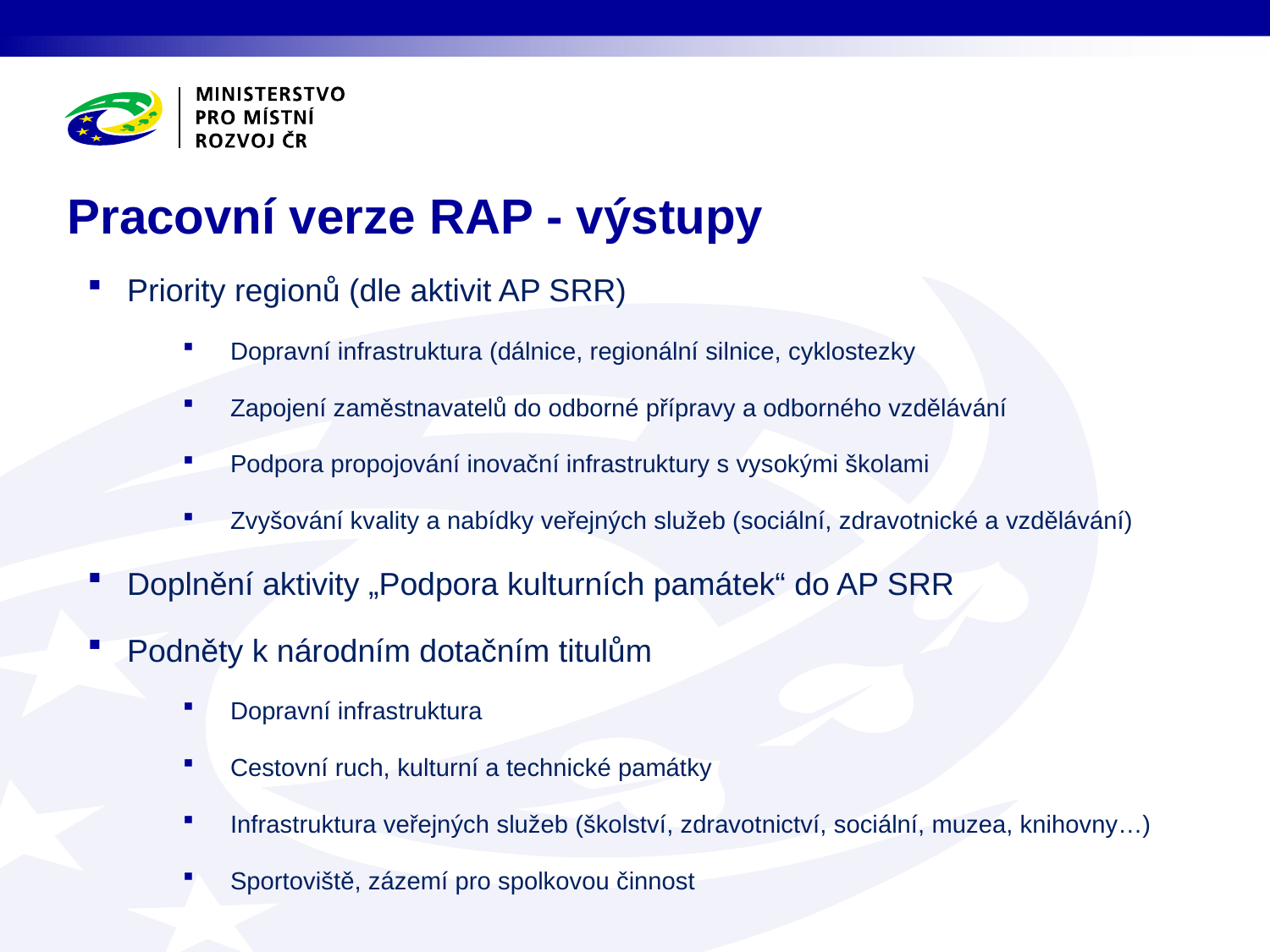

# Pracovní verze RAP - výstupy
Priority regionů (dle aktivit AP SRR)
Dopravní infrastruktura (dálnice, regionální silnice, cyklostezky
Zapojení zaměstnavatelů do odborné přípravy a odborného vzdělávání
Podpora propojování inovační infrastruktury s vysokými školami
Zvyšování kvality a nabídky veřejných služeb (sociální, zdravotnické a vzdělávání)
Doplnění aktivity „Podpora kulturních památek“ do AP SRR
Podněty k národním dotačním titulům
Dopravní infrastruktura
Cestovní ruch, kulturní a technické památky
Infrastruktura veřejných služeb (školství, zdravotnictví, sociální, muzea, knihovny…)
Sportoviště, zázemí pro spolkovou činnost